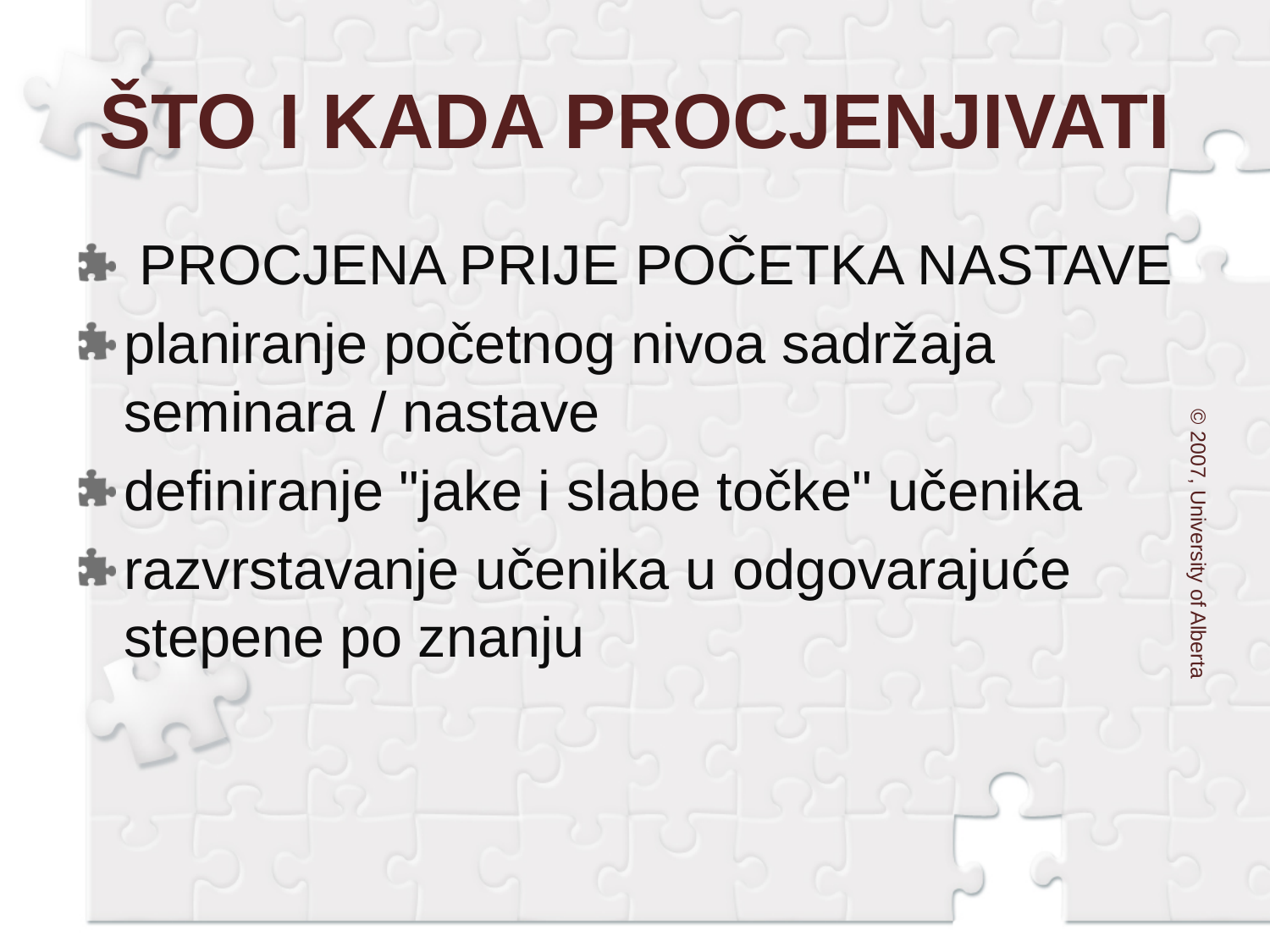

# ŠTO I KADA PROCJENJIVATI
 PROCJENA PRIJE POČETKA NASTAVE
planiranje početnog nivoa sadržaja seminara / nastave
definiranje "jake i slabe točke" učenika
razvrstavanje učenika u odgovarajuće stepene po znanju
© 2007, University of Alberta